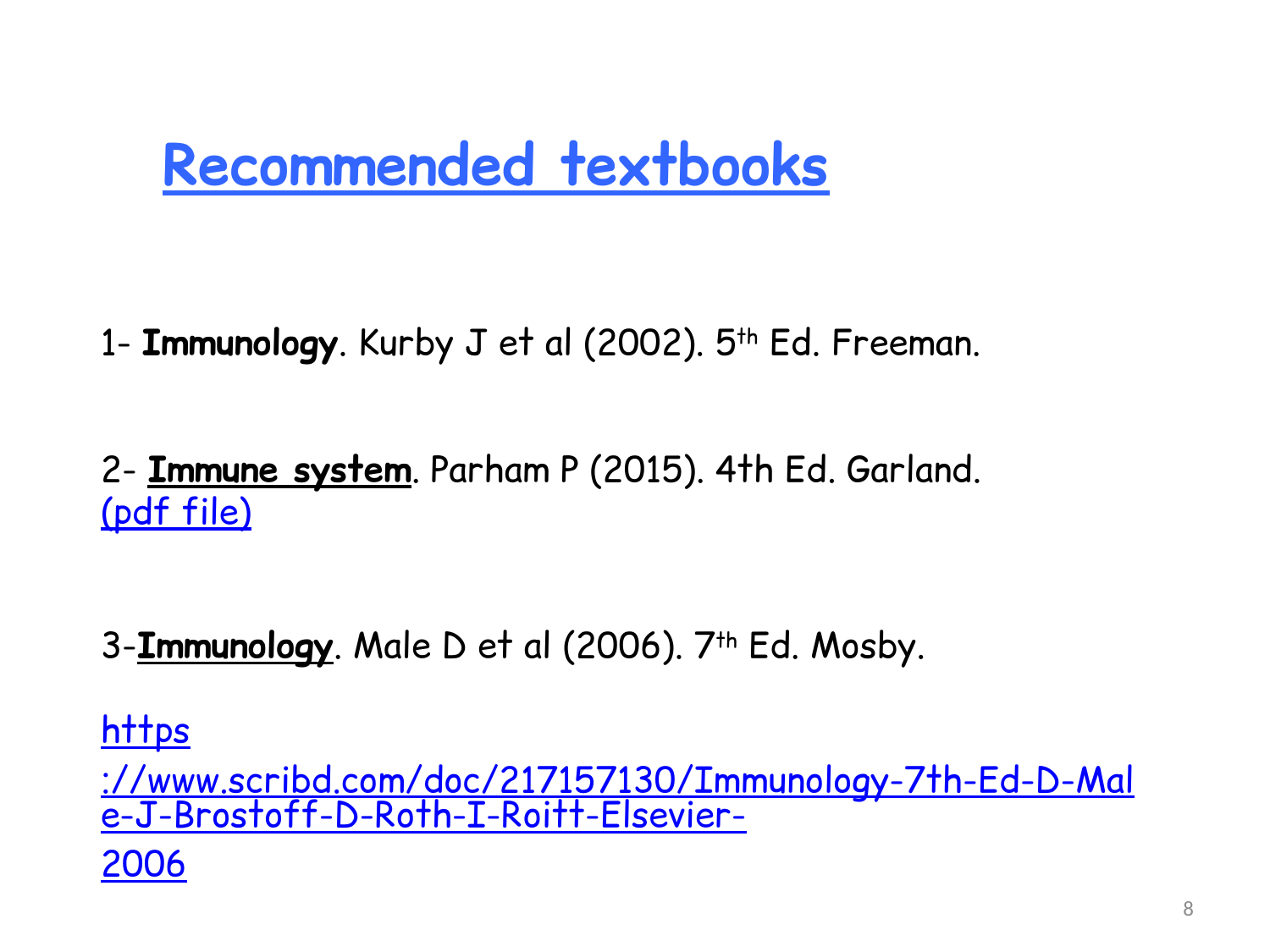

Recommended textbooks

1- Immunology. Kurby J et al (2002). 5th Ed. Freeman.

2- Immune system. Parham P (2015). 4th Ed. Garland. (pdf file)

3-Immunology. Male D et al (2006). 7th Ed. Mosby.

https://www.scribd.com/doc/217157130/Immunology-7th-Ed-D-Male-J-Brostoff-D-Roth-I-Roitt-Elsevier-2006

8